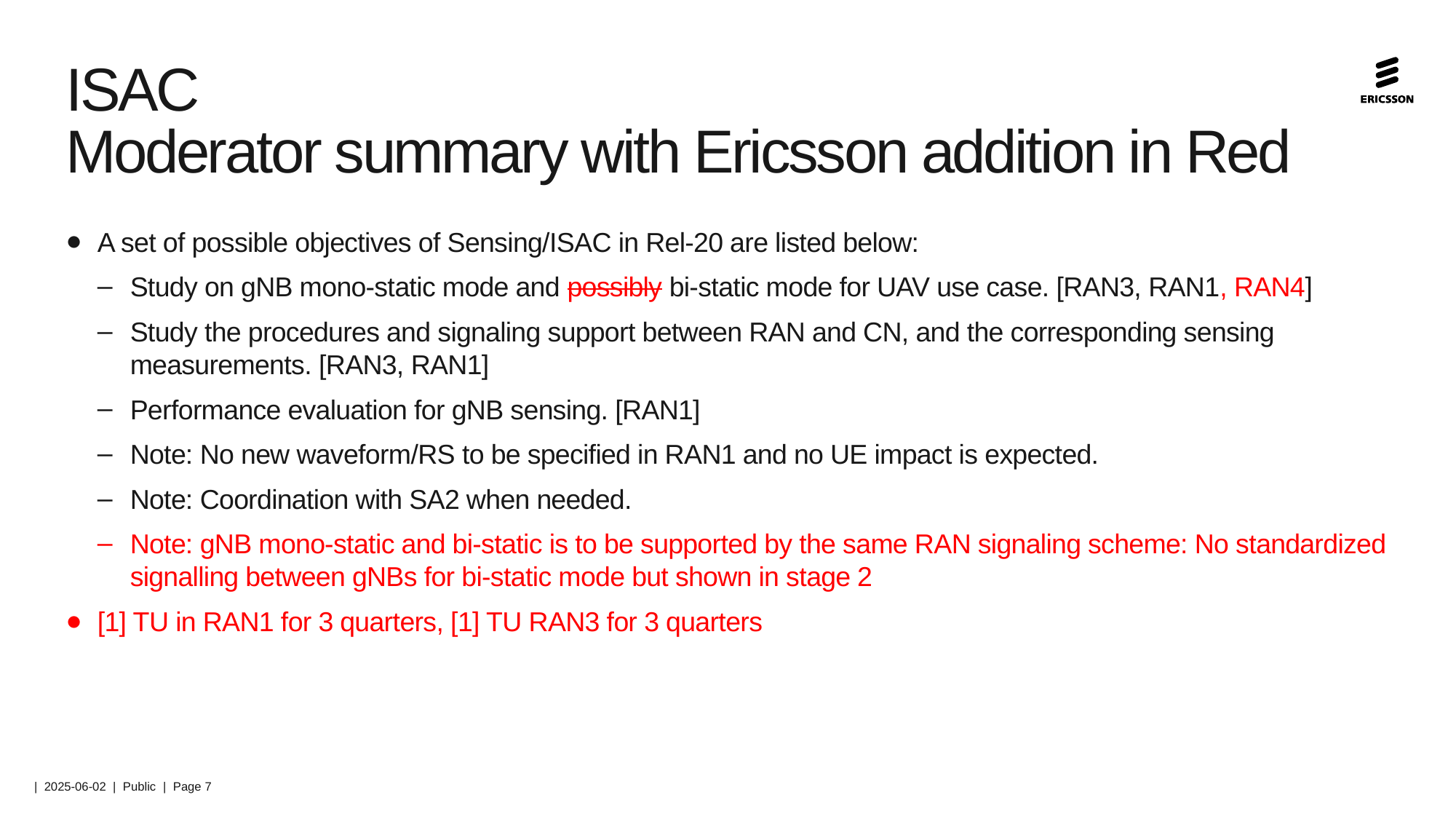

# ISAC Moderator summary with Ericsson addition in Red
A set of possible objectives of Sensing/ISAC in Rel-20 are listed below:
Study on gNB mono-static mode and possibly bi-static mode for UAV use case. [RAN3, RAN1, RAN4]
Study the procedures and signaling support between RAN and CN, and the corresponding sensing measurements. [RAN3, RAN1]
Performance evaluation for gNB sensing. [RAN1]
Note: No new waveform/RS to be specified in RAN1 and no UE impact is expected.
Note: Coordination with SA2 when needed.
Note: gNB mono-static and bi-static is to be supported by the same RAN signaling scheme: No standardized signalling between gNBs for bi-static mode but shown in stage 2
[1] TU in RAN1 for 3 quarters, [1] TU RAN3 for 3 quarters